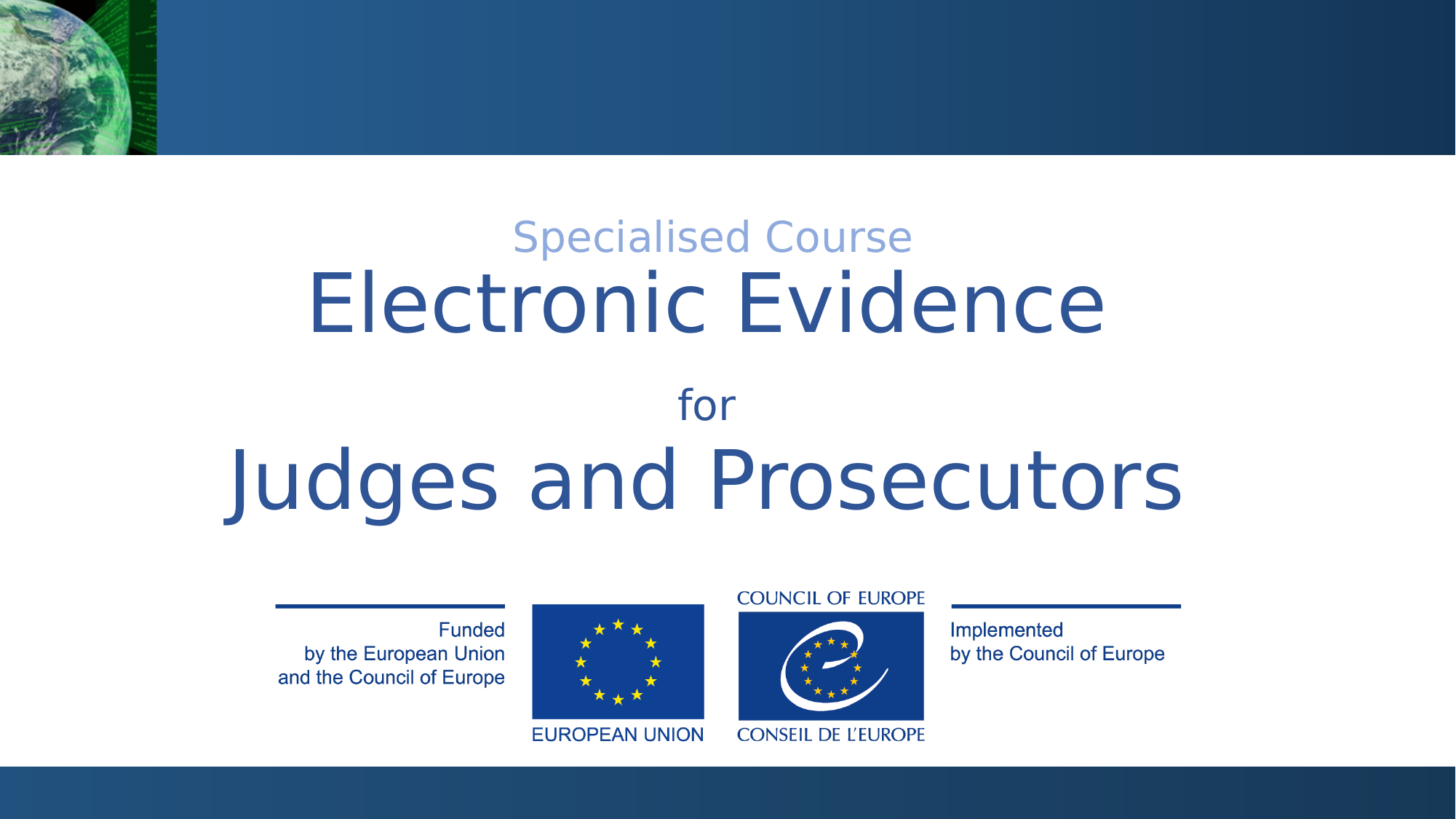

# Specialised Course Electronic Evidence for Judges and Prosecutors